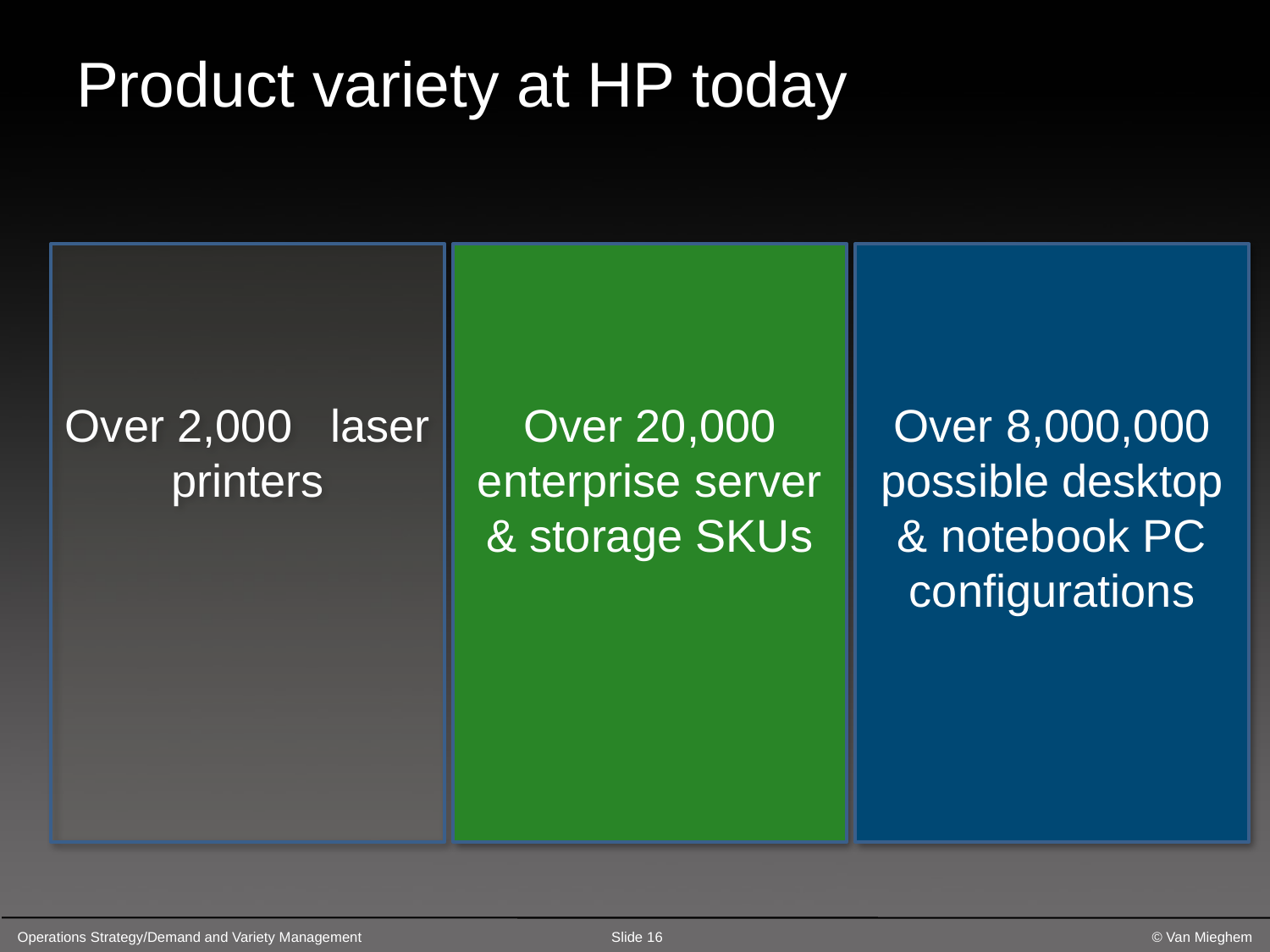

# Product variety at HP today

Over 2,000   laser printers
Over 20,000 enterprise server & storage SKUs
Over 8,000,000 possible desktop & notebook PC configurations